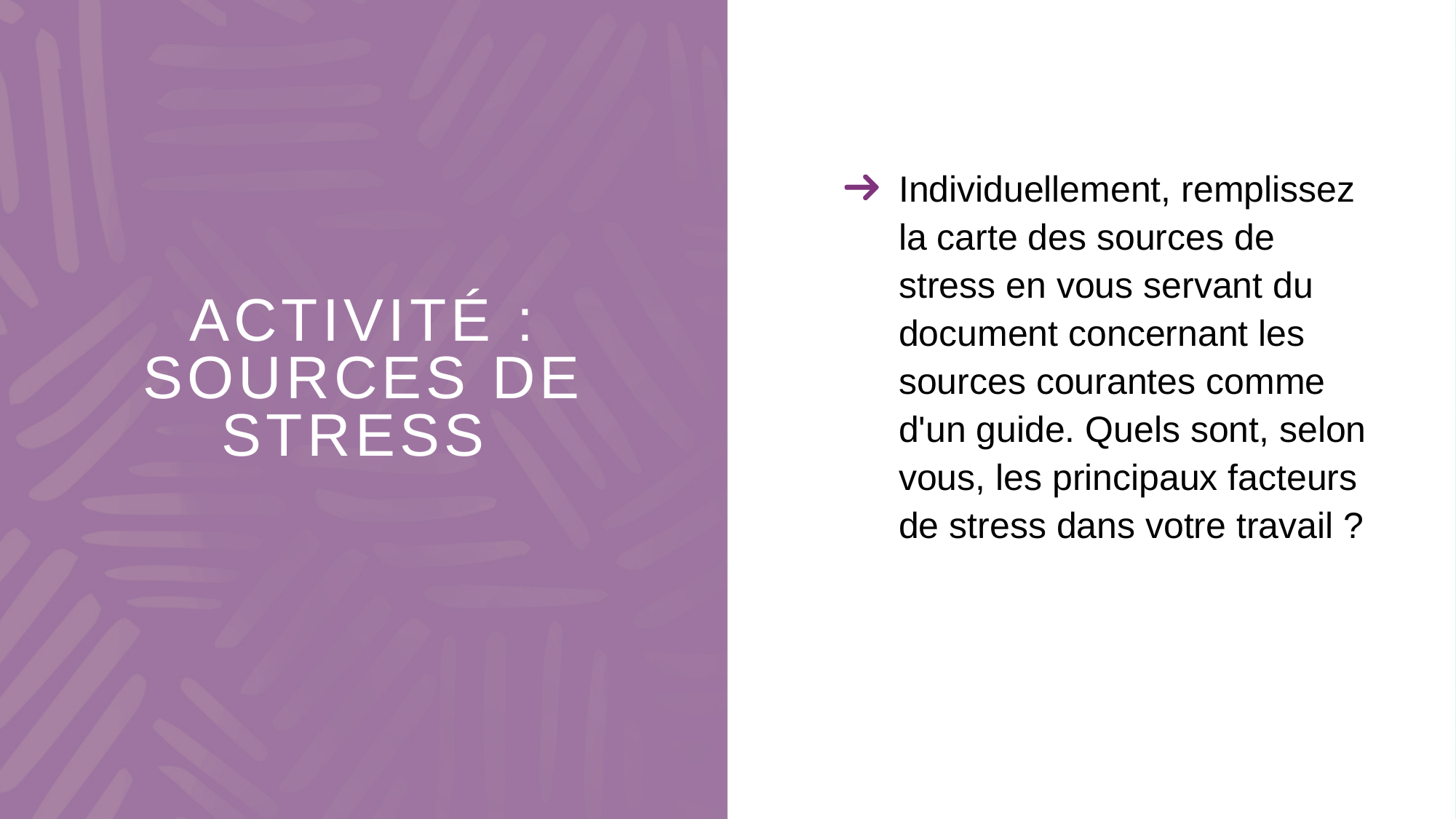

Individuellement, remplissez la carte des sources de stress en vous servant du document concernant les sources courantes comme d'un guide. Quels sont, selon vous, les principaux facteurs de stress dans votre travail ?

# Activité : Sources de stress